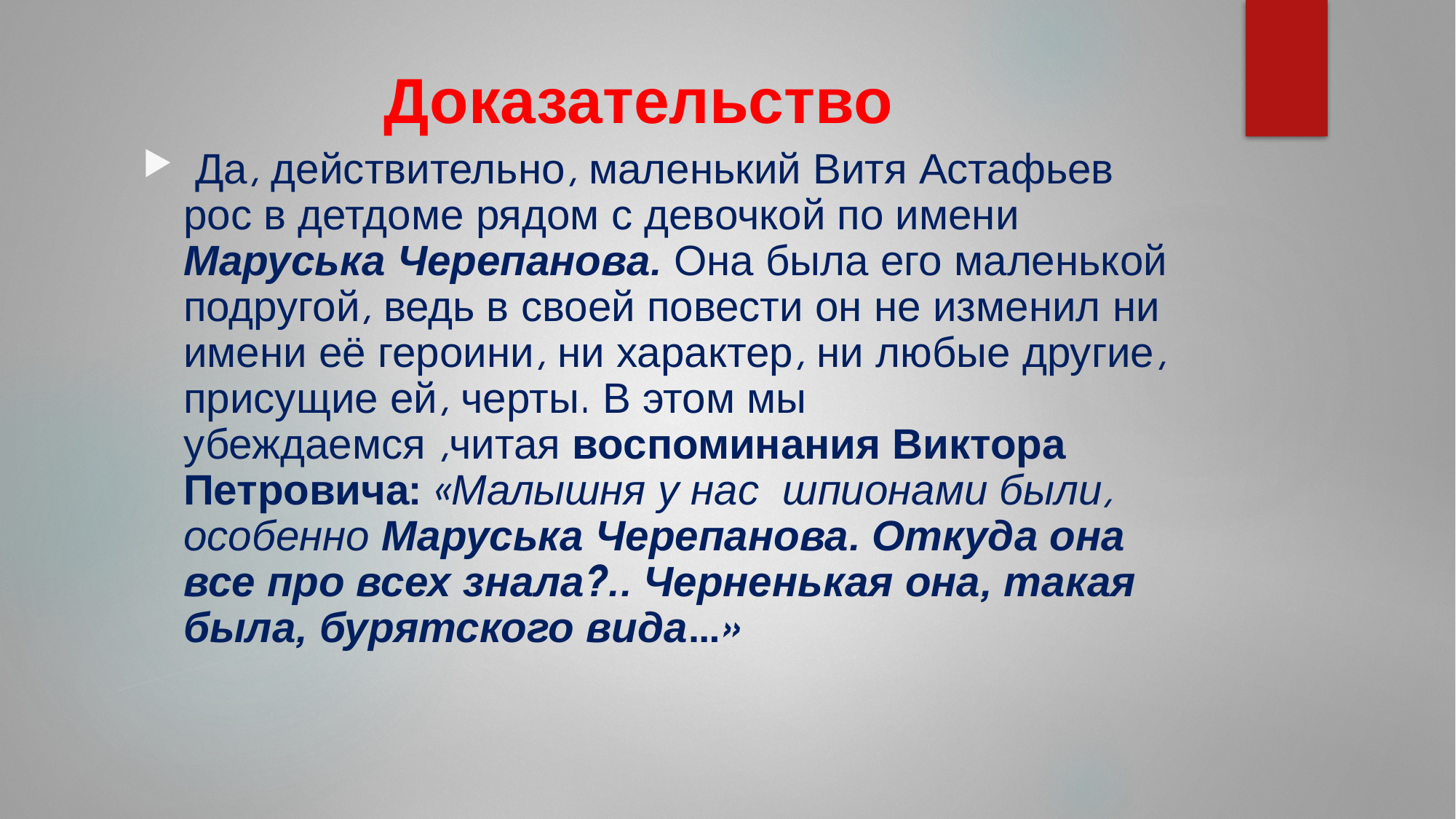

# Доказательство
 Да, действительно, маленький Витя Астафьев рос в детдоме рядом с девочкой по имени Маруська Черепанова. Она была его маленькой подругой, ведь в своей повести он не изменил ни имени её героини, ни характер, ни любые другие, присущие ей, черты. В этом мы убеждаемся ,читая воспоминания Виктора Петровича: «Малышня у нас  шпионами были, особенно Маруська Черепанова. Откуда она все про всех знала?.. Черненькая она, такая была, бурятского вида…»